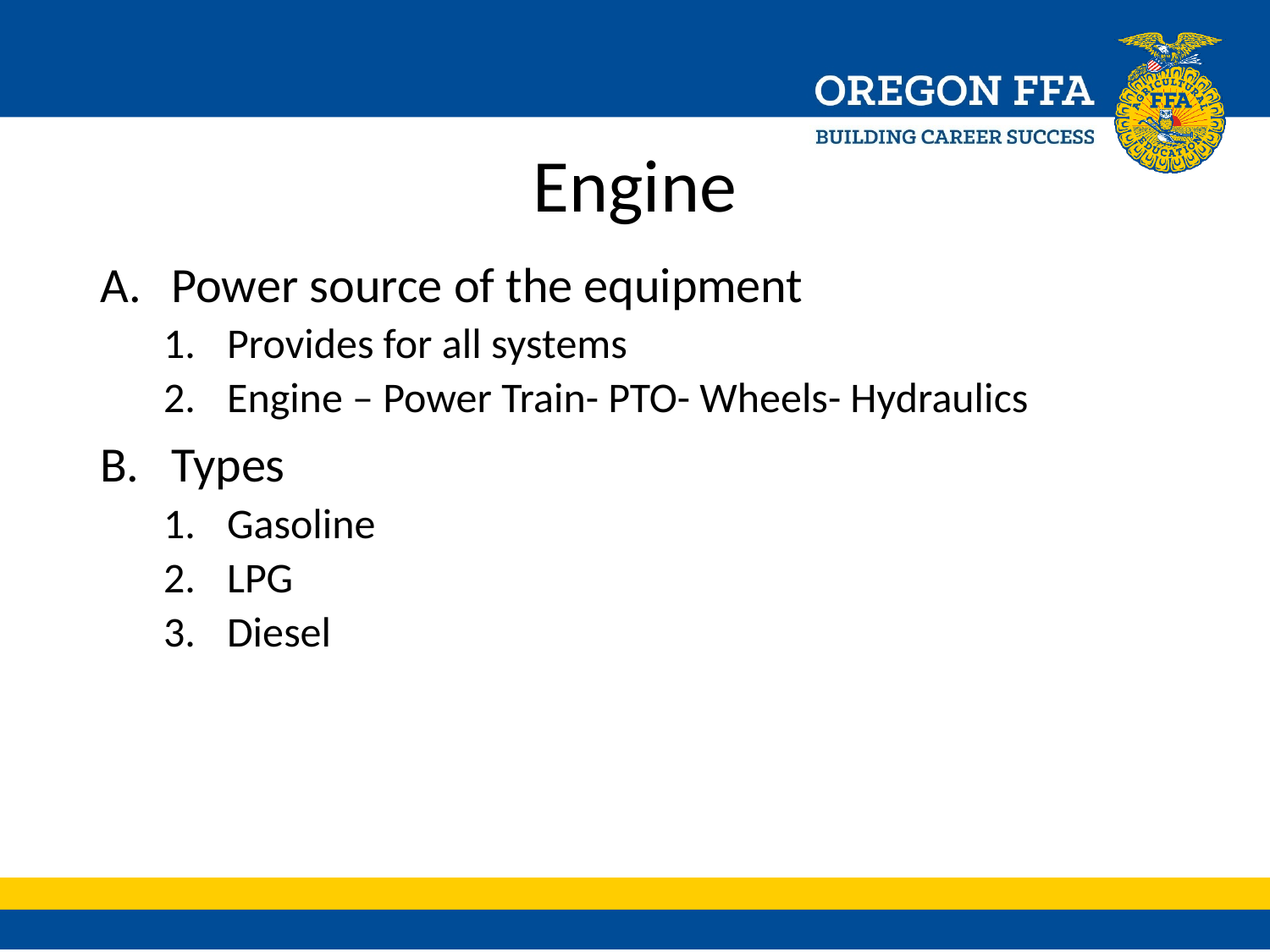

# Engine
Power source of the equipment
Provides for all systems
Engine – Power Train- PTO- Wheels- Hydraulics
Types
Gasoline
LPG
Diesel